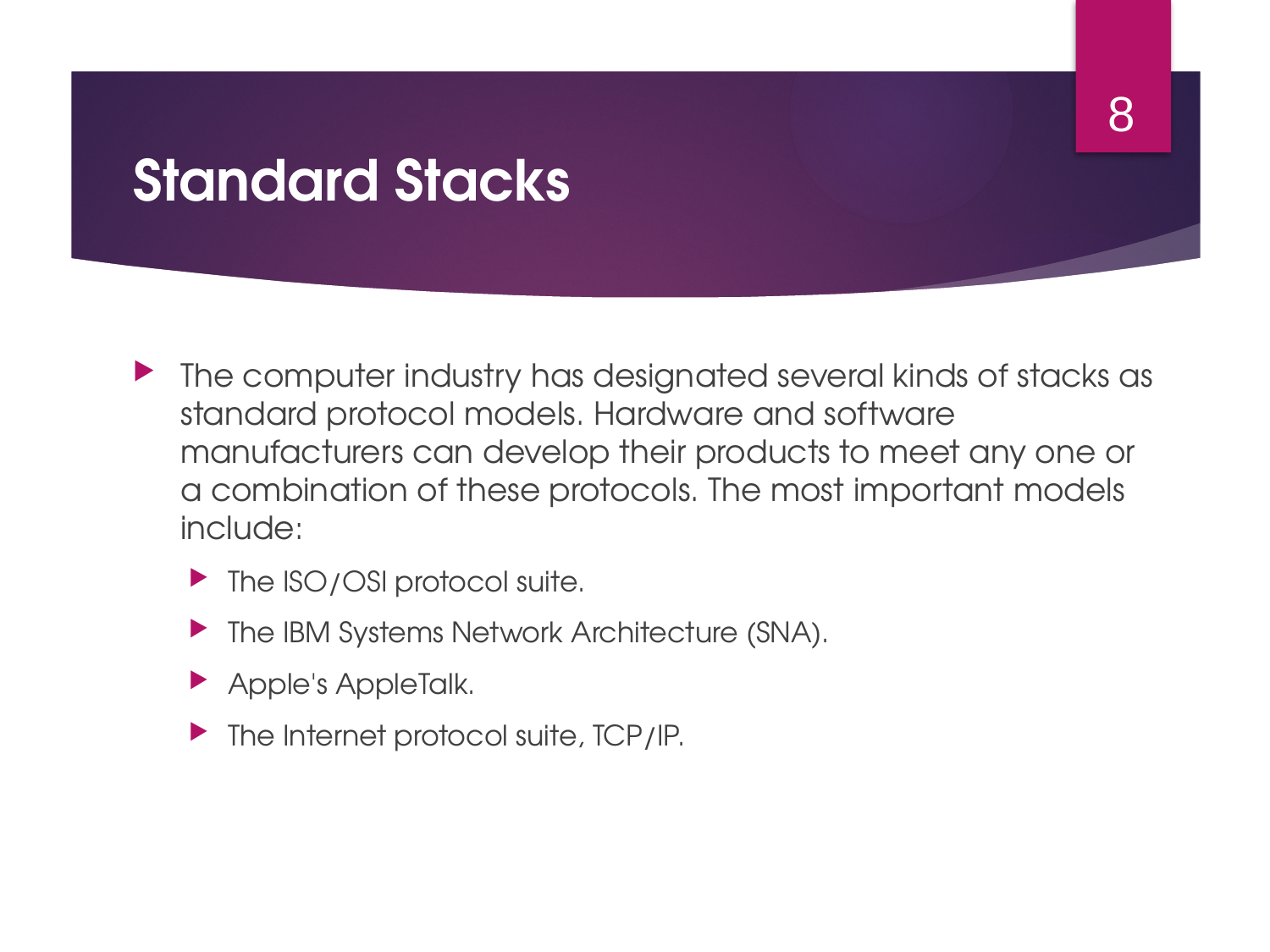

8
# Standard Stacks
The computer industry has designated several kinds of stacks as standard protocol models. Hardware and software manufacturers can develop their products to meet any one or a combination of these protocols. The most important models include:
The ISO/OSI protocol suite.
The IBM Systems Network Architecture (SNA).
Apple's AppleTalk.
The Internet protocol suite, TCP/IP.